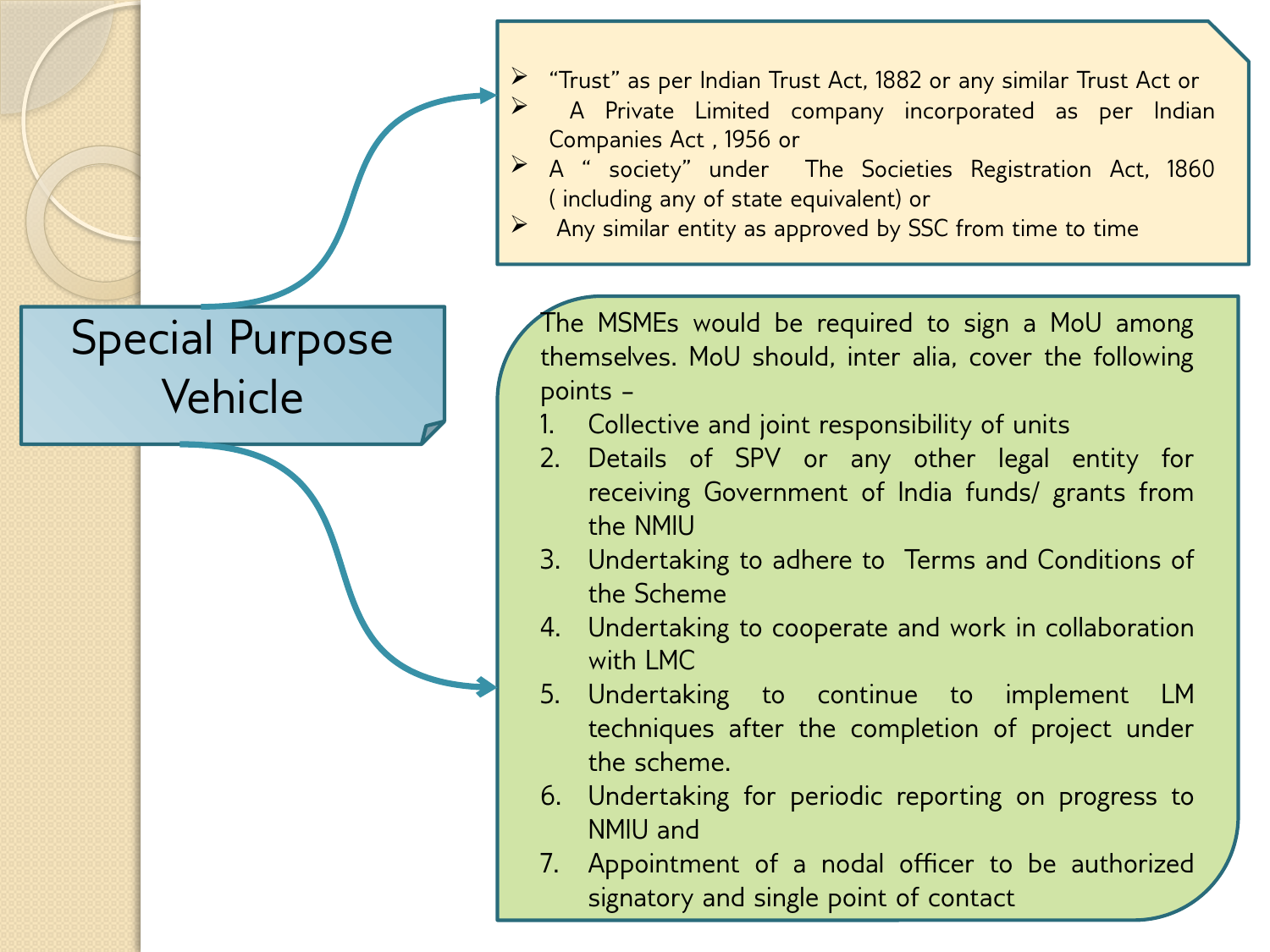

“Trust” as per Indian Trust Act, 1882 or any similar Trust Act or
 A Private Limited company incorporated as per Indian Companies Act , 1956 or
A “ society” under  The Societies Registration Act, 1860 ( including any of state equivalent) or
 Any similar entity as approved by SSC from time to time
The MSMEs would be required to sign a MoU among themselves. MoU should, inter alia, cover the following points –
Collective and joint responsibility of units
Details of SPV or any other legal entity for receiving Government of India funds/ grants from the NMIU
Undertaking to adhere to  Terms and Conditions of the Scheme
Undertaking to cooperate and work in collaboration with LMC
Undertaking to continue to implement LM techniques after the completion of project under the scheme.
Undertaking for periodic reporting on progress to NMIU and
Appointment of a nodal officer to be authorized signatory and single point of contact
Special Purpose Vehicle